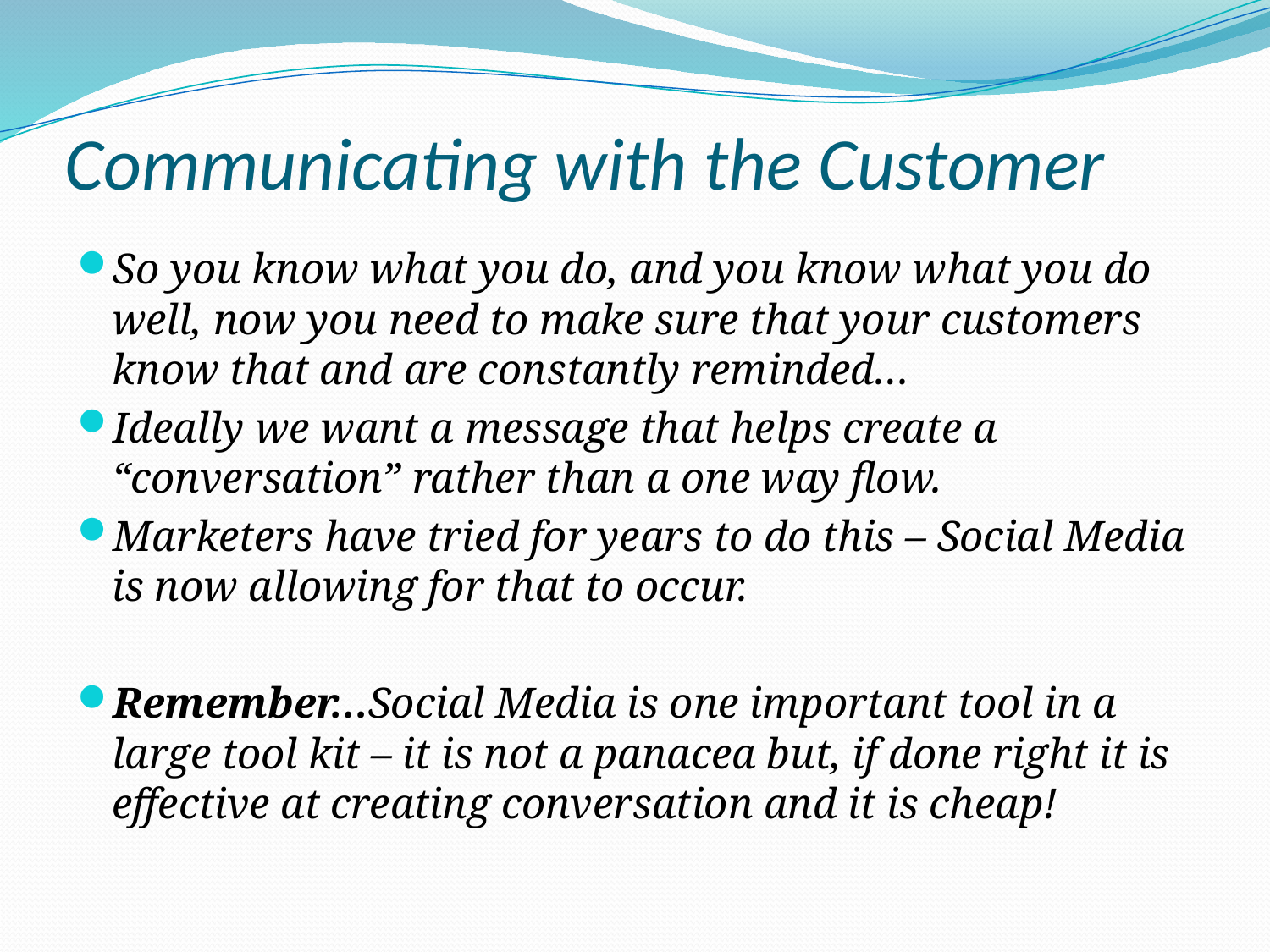

# Communicating with the Customer
So you know what you do, and you know what you do well, now you need to make sure that your customers know that and are constantly reminded…
Ideally we want a message that helps create a “conversation” rather than a one way flow.
Marketers have tried for years to do this – Social Media is now allowing for that to occur.

Remember…Social Media is one important tool in a large tool kit – it is not a panacea but, if done right it is effective at creating conversation and it is cheap!